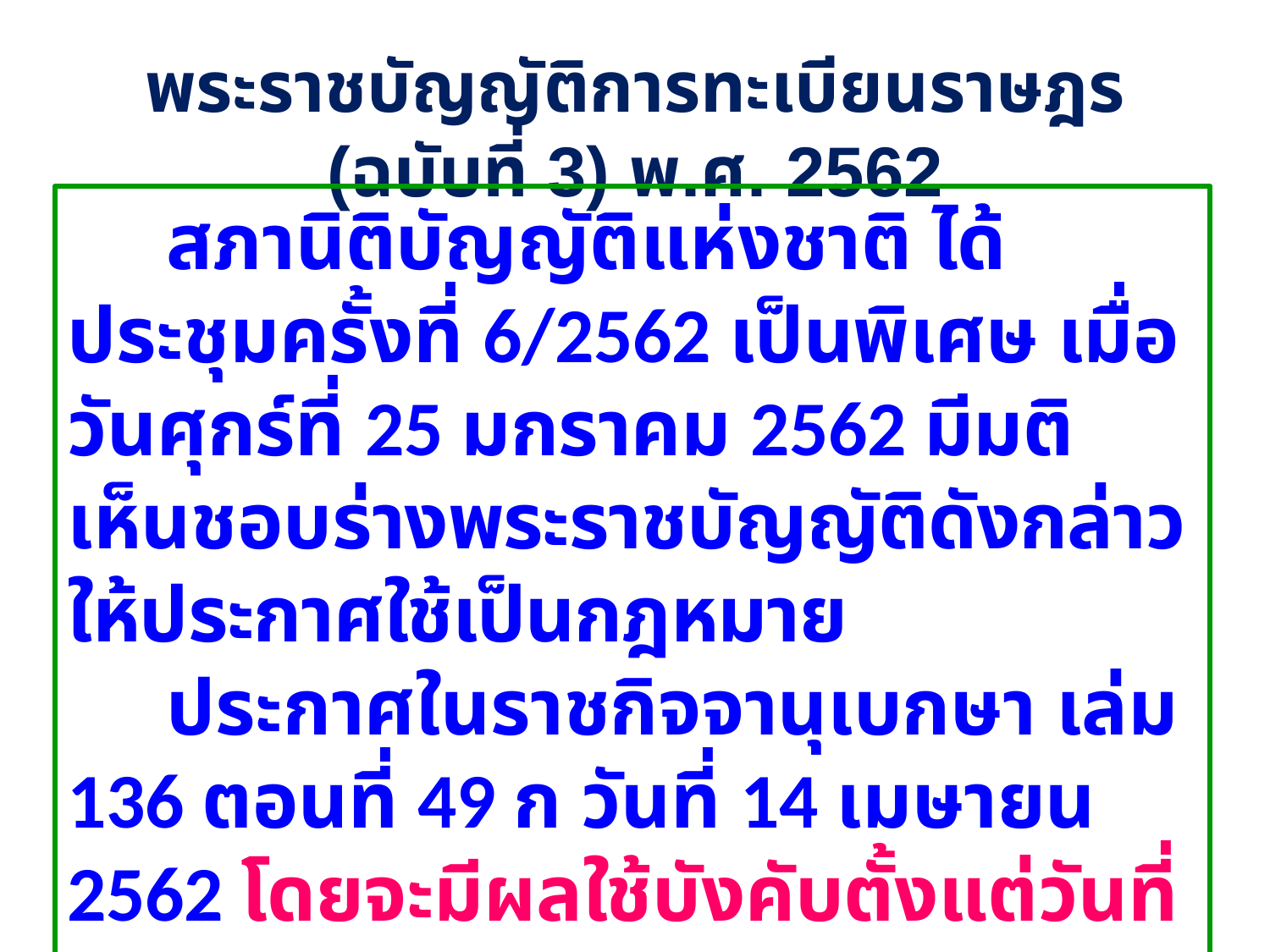

# พระราชบัญญัติการทะเบียนราษฎร (ฉบับที่ 3) พ.ศ. 2562
     สภานิติบัญญัติแห่งชาติ ได้ประชุมครั้งที่ 6/2562 เป็นพิเศษ เมื่อวันศุกร์ที่ 25 มกราคม 2562 มีมติเห็นชอบร่างพระราชบัญญัติดังกล่าวให้ประกาศใช้เป็นกฎหมาย
     ประกาศในราชกิจจานุเบกษา เล่ม 136 ตอนที่ 49 ก วันที่ 14 เมษายน 2562 โดยจะมีผลใช้บังคับตั้งแต่วันที่ 15 เมษายน 2562